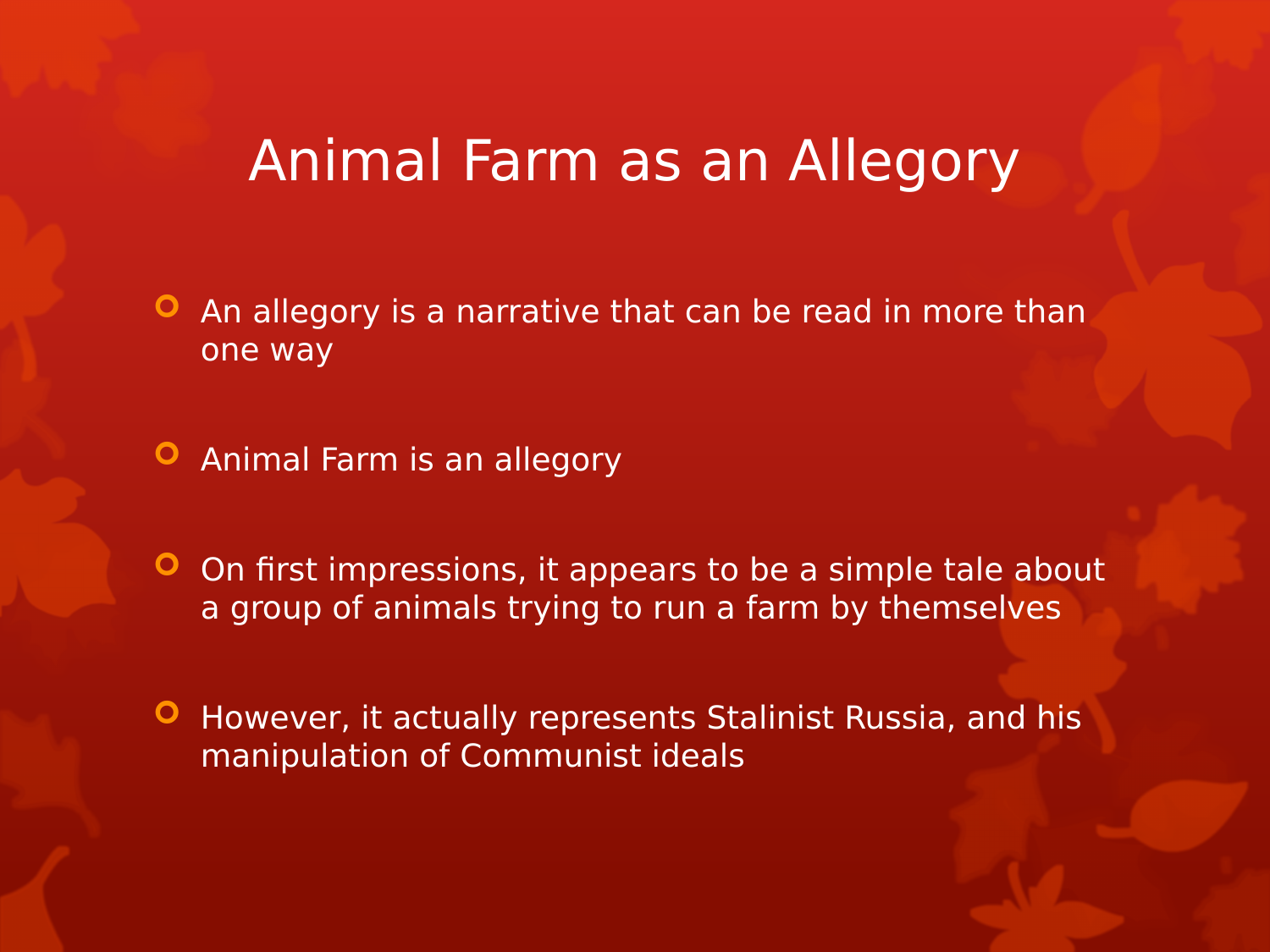

# Animal Farm as an Allegory
An allegory is a narrative that can be read in more than one way

Animal Farm is an allegory

On first impressions, it appears to be a simple tale about a group of animals trying to run a farm by themselves

However, it actually represents Stalinist Russia, and his manipulation of Communist ideals